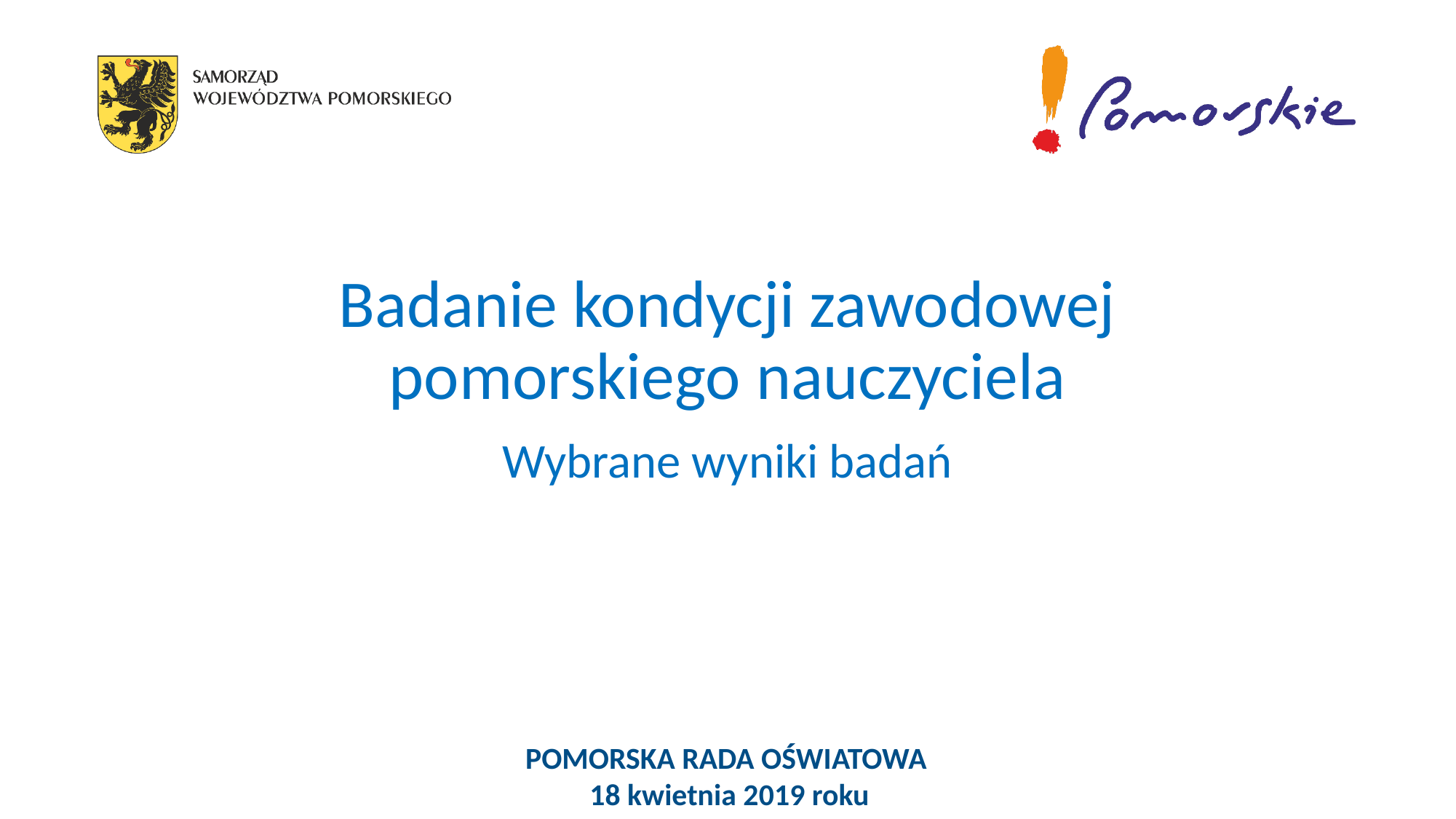

# Badanie kondycji zawodowej pomorskiego nauczyciela
Wybrane wyniki badań